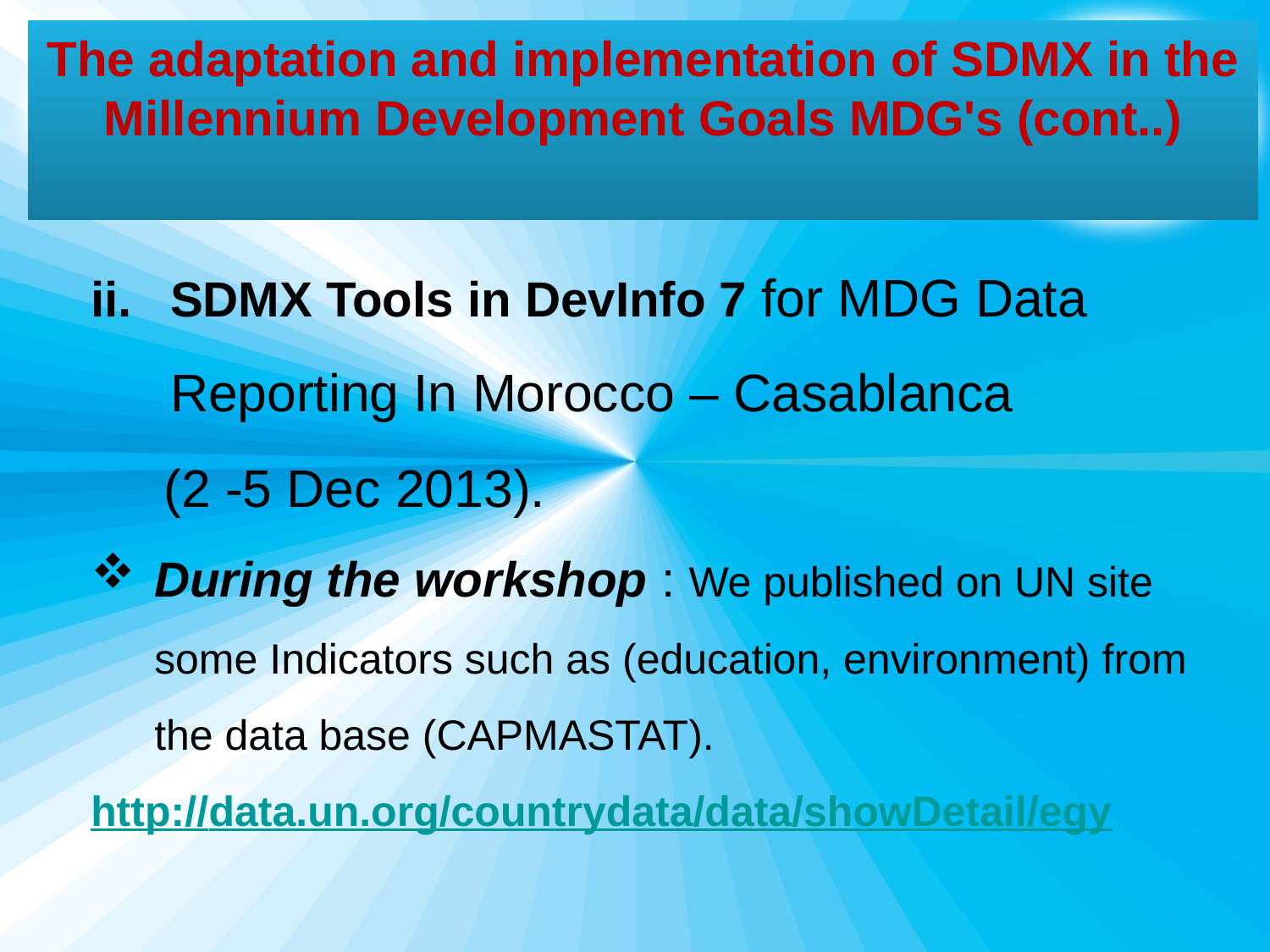

The adaptation and implementation of SDMX in the Millennium Development Goals MDG's (cont..)

SDMX Tools in DevInfo 7 for MDG Data Reporting In Morocco – Casablanca
     (2 -5 Dec 2013).
During the workshop : We published on UN site some Indicators such as (education, environment) from the data base (CAPMASTAT).
http://data.un.org/countrydata/data/showDetail/egy